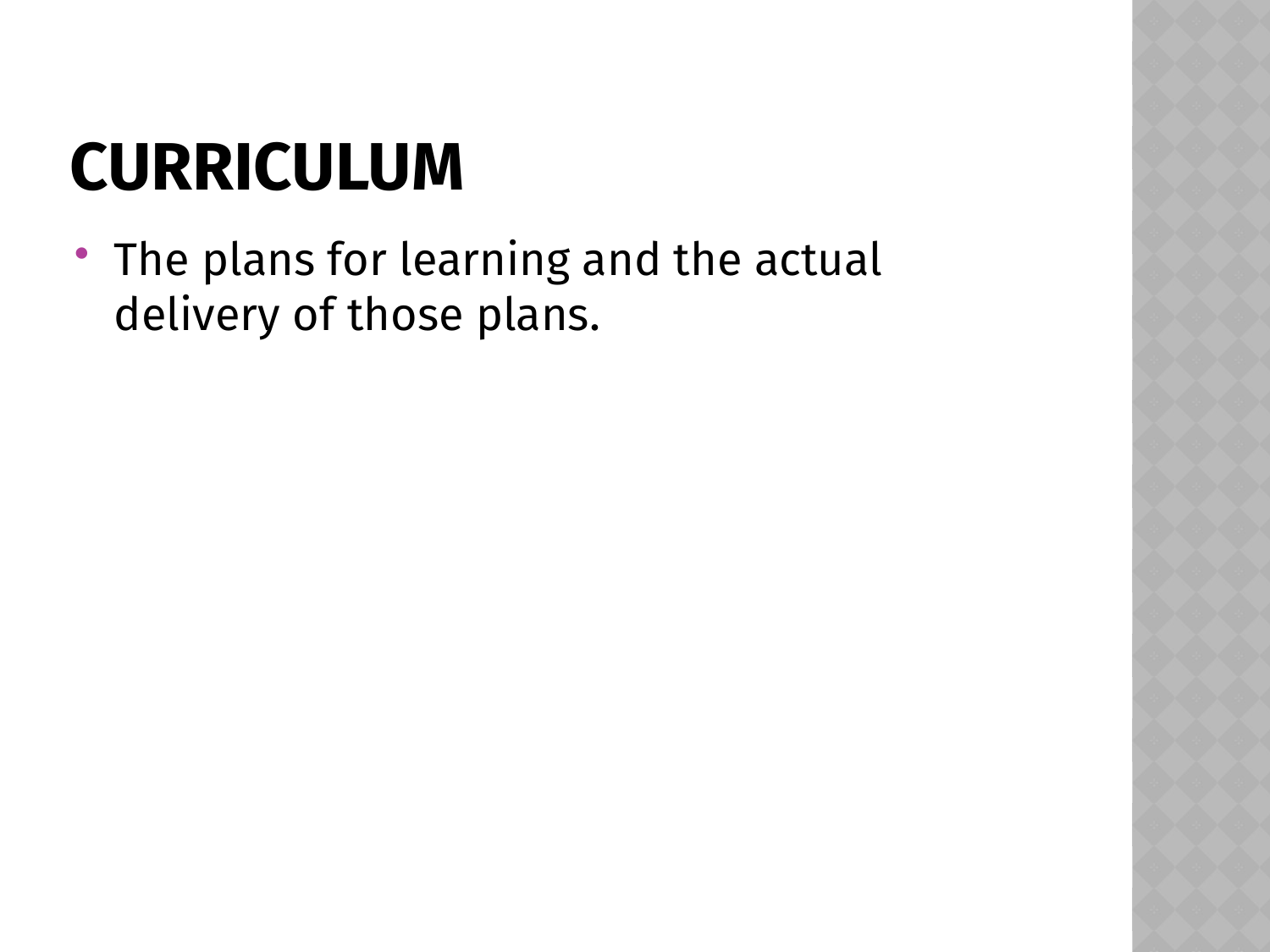

# Curriculum
The plans for learning and the actual delivery of those plans.